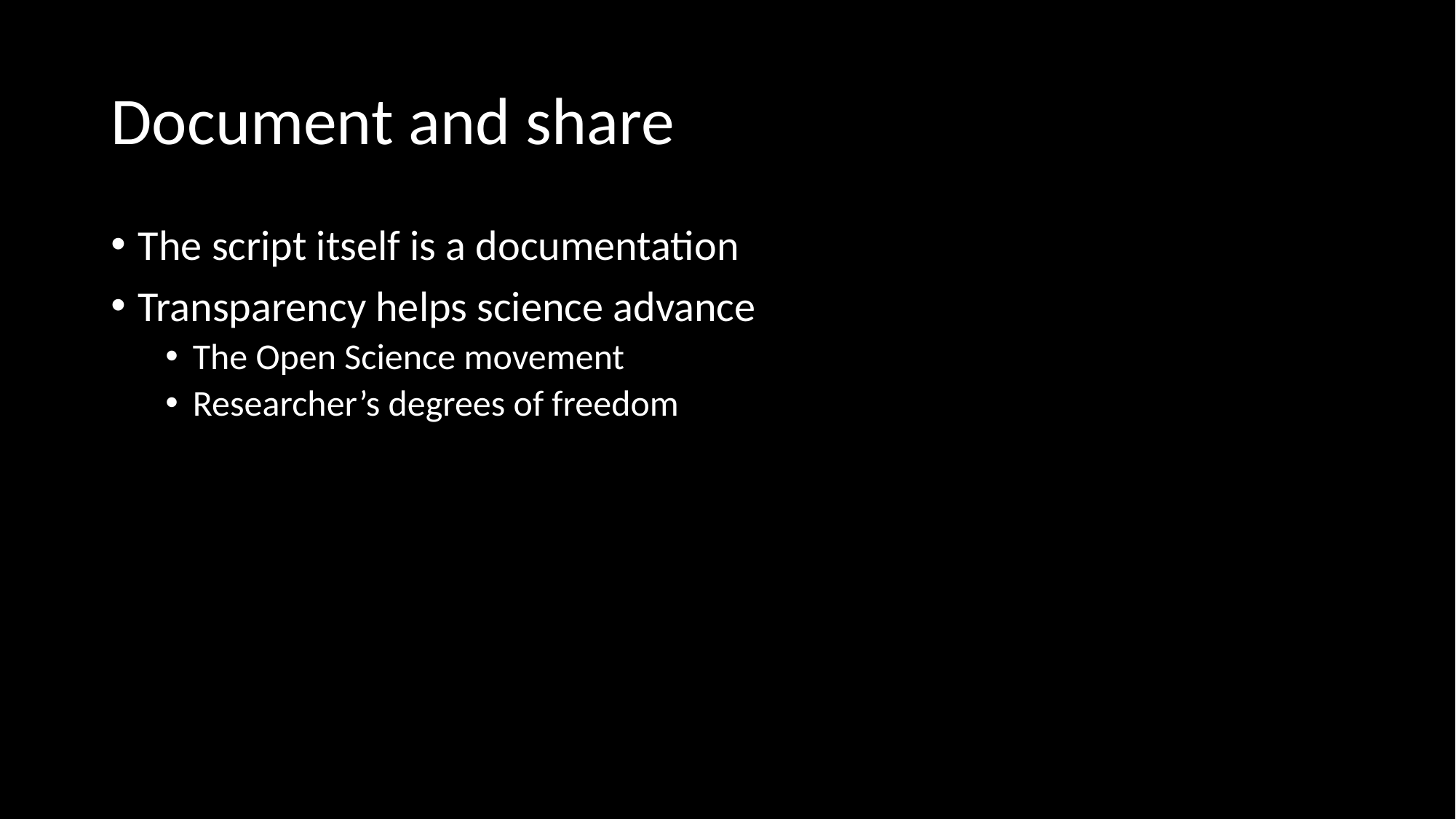

# Document and share
The script itself is a documentation
Transparency helps science advance
The Open Science movement
Researcher’s degrees of freedom